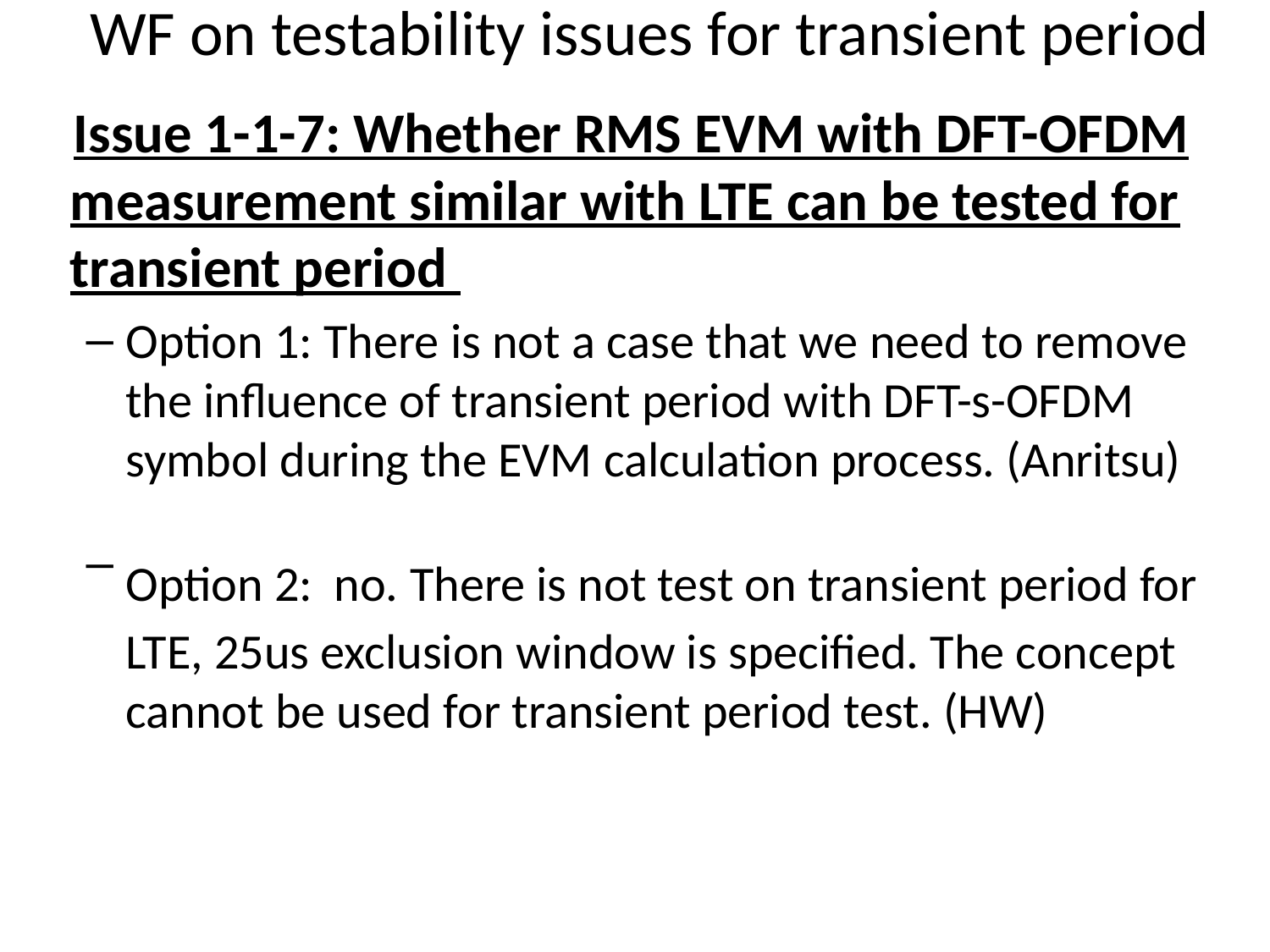

# WF on testability issues for transient period
    Issue 1-1-7: Whether RMS EVM with DFT-OFDM measurement similar with LTE can be tested for transient period
Option 1: There is not a case that we need to remove the influence of transient period with DFT-s-OFDM symbol during the EVM calculation process. (Anritsu)
Option 2: no. There is not test on transient period for LTE, 25us exclusion window is specified. The concept cannot be used for transient period test. (HW)